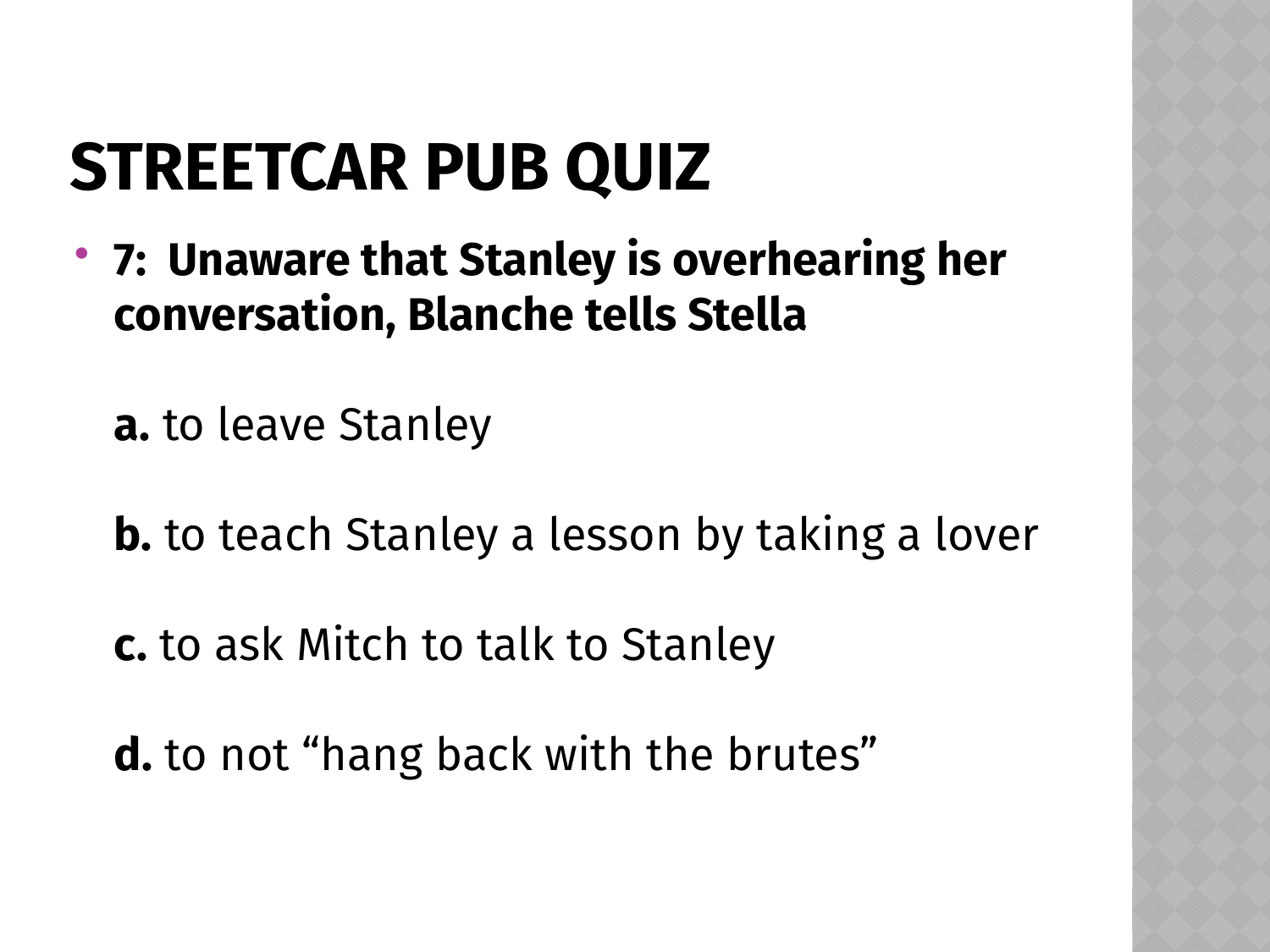

# Streetcar pub quiz
7:  Unaware that Stanley is overhearing her conversation, Blanche tells Stella
a. to leave Stanley
b. to teach Stanley a lesson by taking a lover
c. to ask Mitch to talk to Stanley
d. to not “hang back with the brutes”